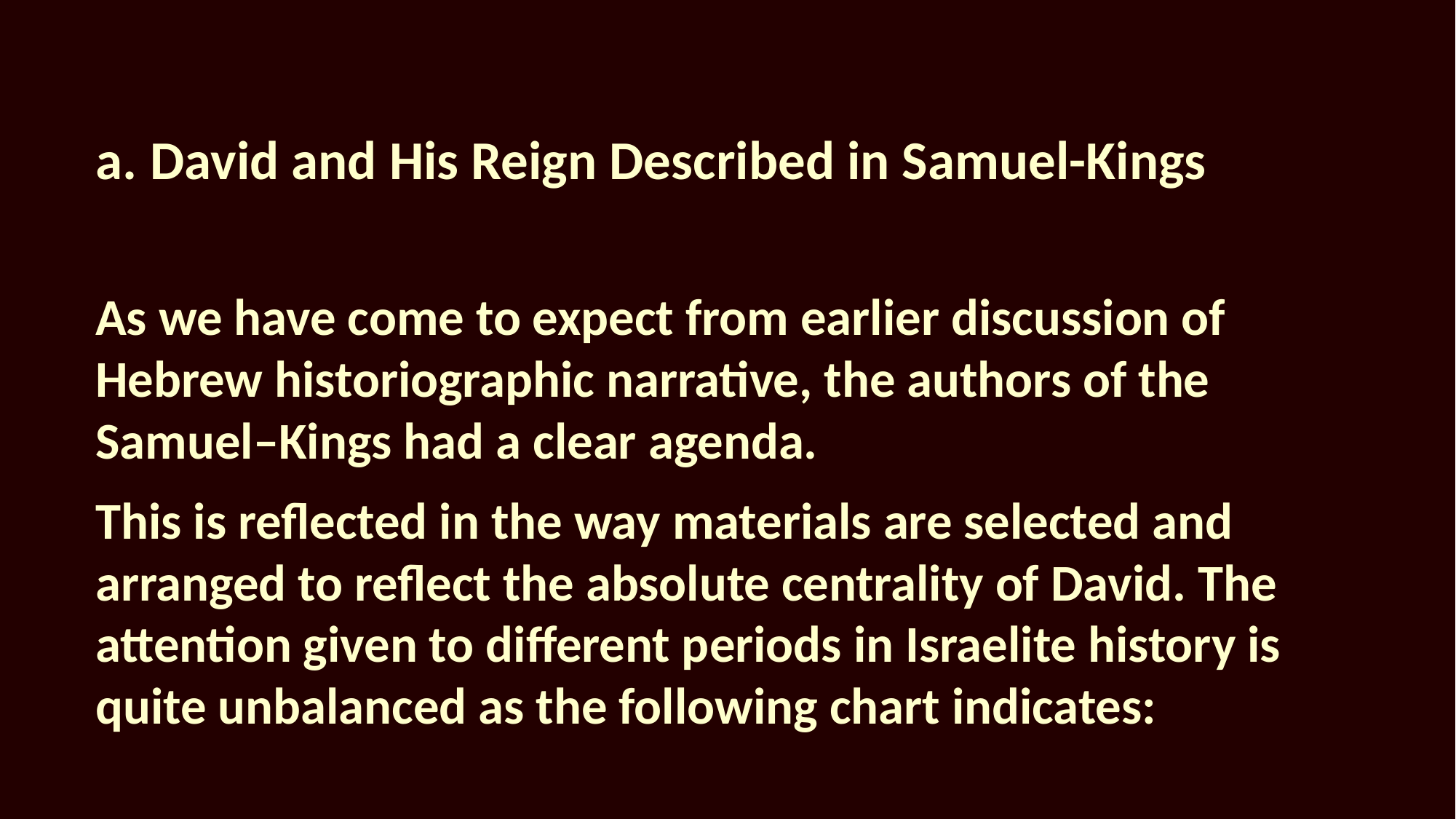

# a.	David and His Reign Described in Samuel-Kings
As we have come to expect from earlier discussion of Hebrew historiographic narrative, the authors of the Samuel–Kings had a clear agenda.
This is reflected in the way materials are selected and arranged to reflect the absolute centrality of David. The attention given to different periods in Israelite history is quite unbalanced as the following chart indicates: